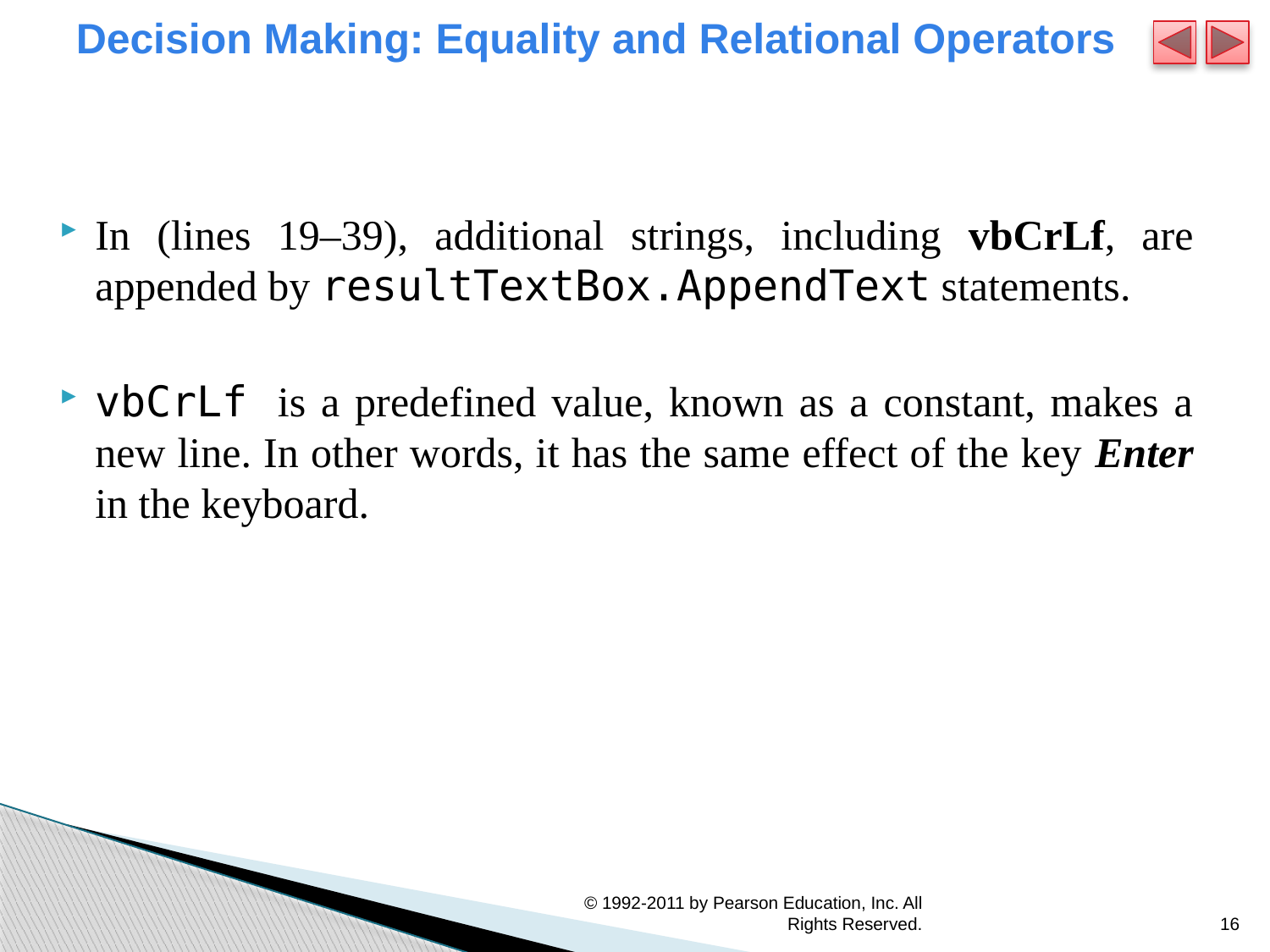

# Decision Making: Equality and Relational Operators

In (lines 19–39), additional strings, including vbCrLf, are appended by resultTextBox.AppendText statements.

vbCrLf is a predefined value, known as a constant, makes a new line. In other words, it has the same effect of the key Enter in the keyboard.

© 1992-2011 by Pearson Education, Inc. All Rights Reserved.
16